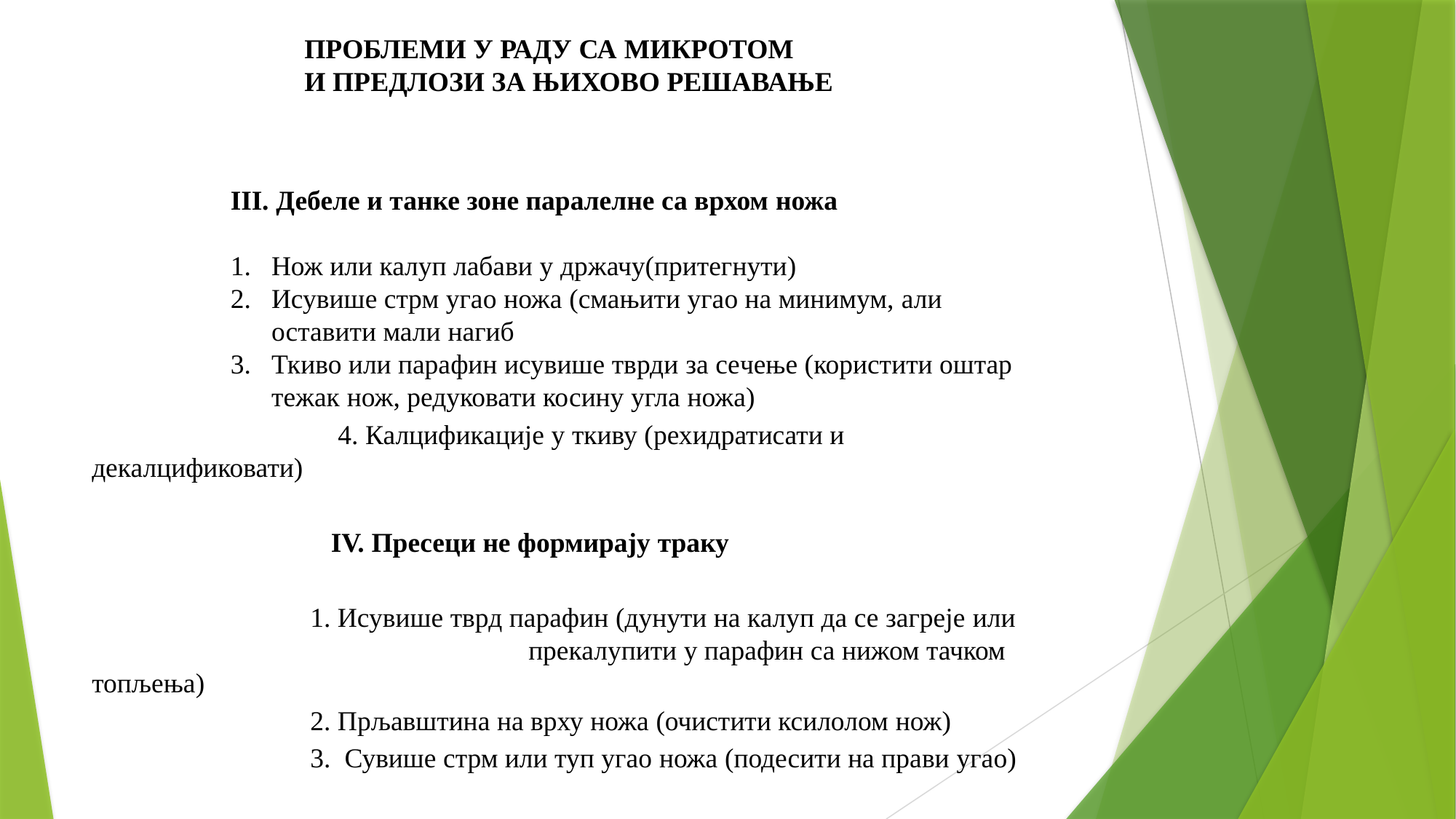

ПРОБЛЕМИ У РАДУ СА МИКРОТОМ
И ПРЕДЛОЗИ ЗА ЊИХОВО РЕШАВАЊЕ
III. Дебеле и танке зоне паралелне са врхом ножа

Нож или калуп лабави у држачу(притегнути)
Исувише стрм угао ножа (смањити угао на минимум, али оставити мали нагиб
Ткиво или парафин исувише тврди за сечење (користити оштар тежак нож, редуковати косину угла ножа)
		    4. Калцификације у ткиву (рехидратисати и  декалцификовати)

		   IV. Пресеци не формирају траку

		1. Исувише тврд парафин (дунути на калуп да се загреје или 				прекалупити у парафин са нижом тачком топљења)
		2. Прљавштина на врху ножа (очистити ксилолом нож)
		3.  Сувише стрм или туп угао ножа (подесити на прави угао)